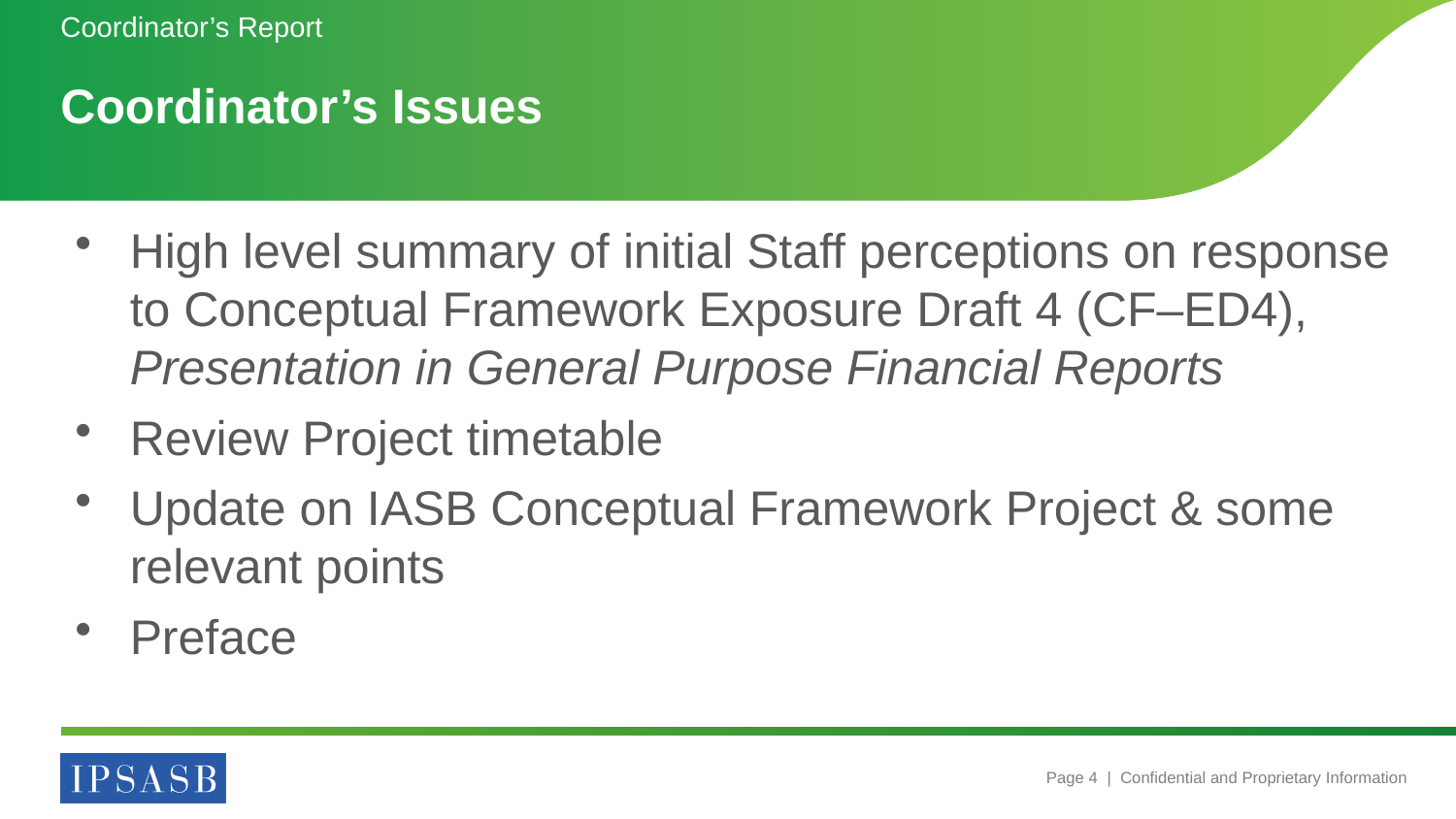

Coordinator’s Report

# Coordinator’s Issues

High level summary of initial Staff perceptions on response to Conceptual Framework Exposure Draft 4 (CF–ED4), Presentation in General Purpose Financial Reports
Review Project timetable
Update on IASB Conceptual Framework Project & some relevant points
Preface